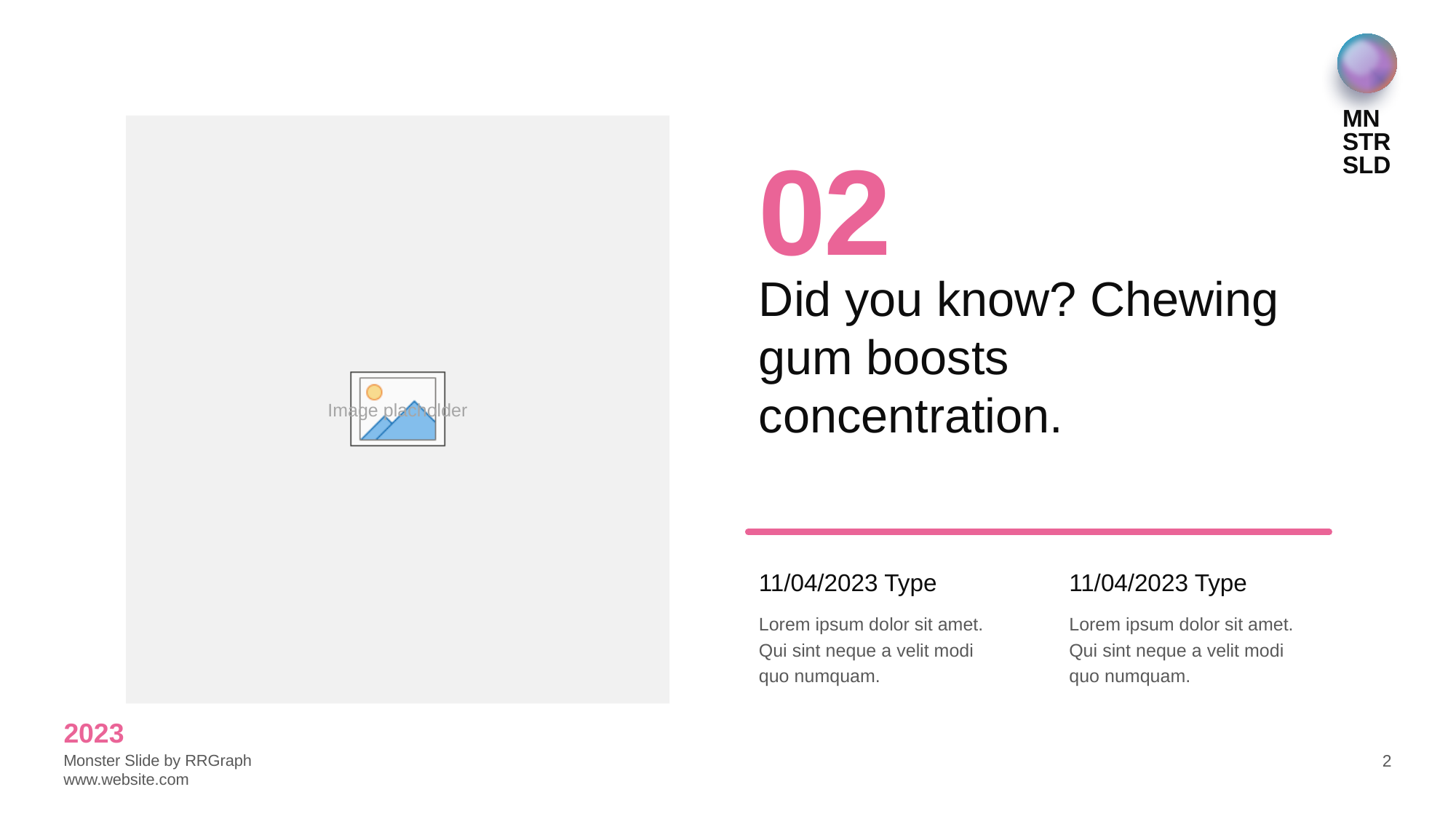

02
Did you know? Chewing gum boosts concentration.
11/04/2023 Type
Lorem ipsum dolor sit amet. Qui sint neque a velit modi quo numquam.
11/04/2023 Type
Lorem ipsum dolor sit amet. Qui sint neque a velit modi quo numquam.